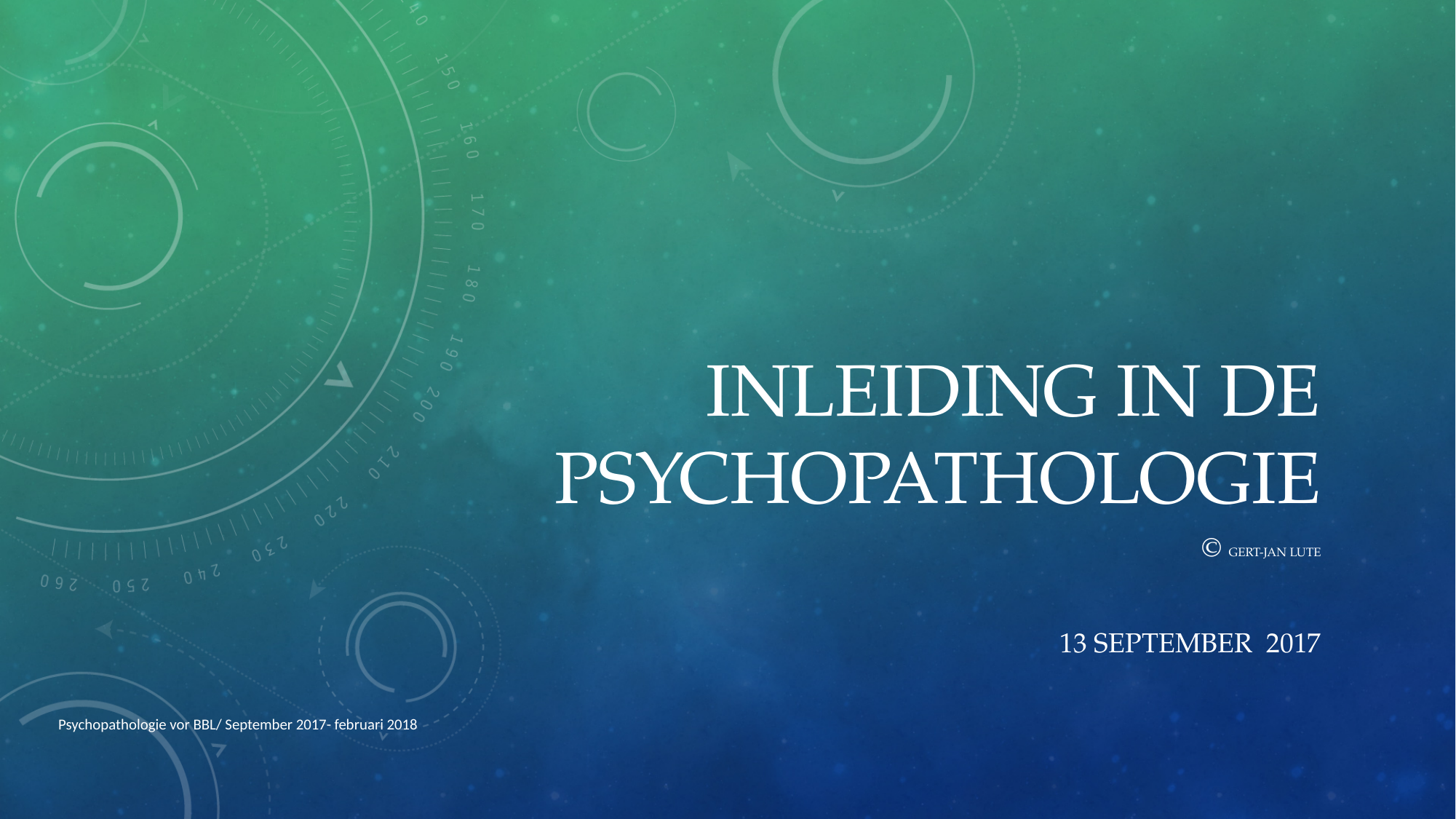

# Inleiding in de Psychopathologie
© Gert-Jan Lute

13 september  2017

Psychopathologie vor BBL/ September 2017- februari 2018